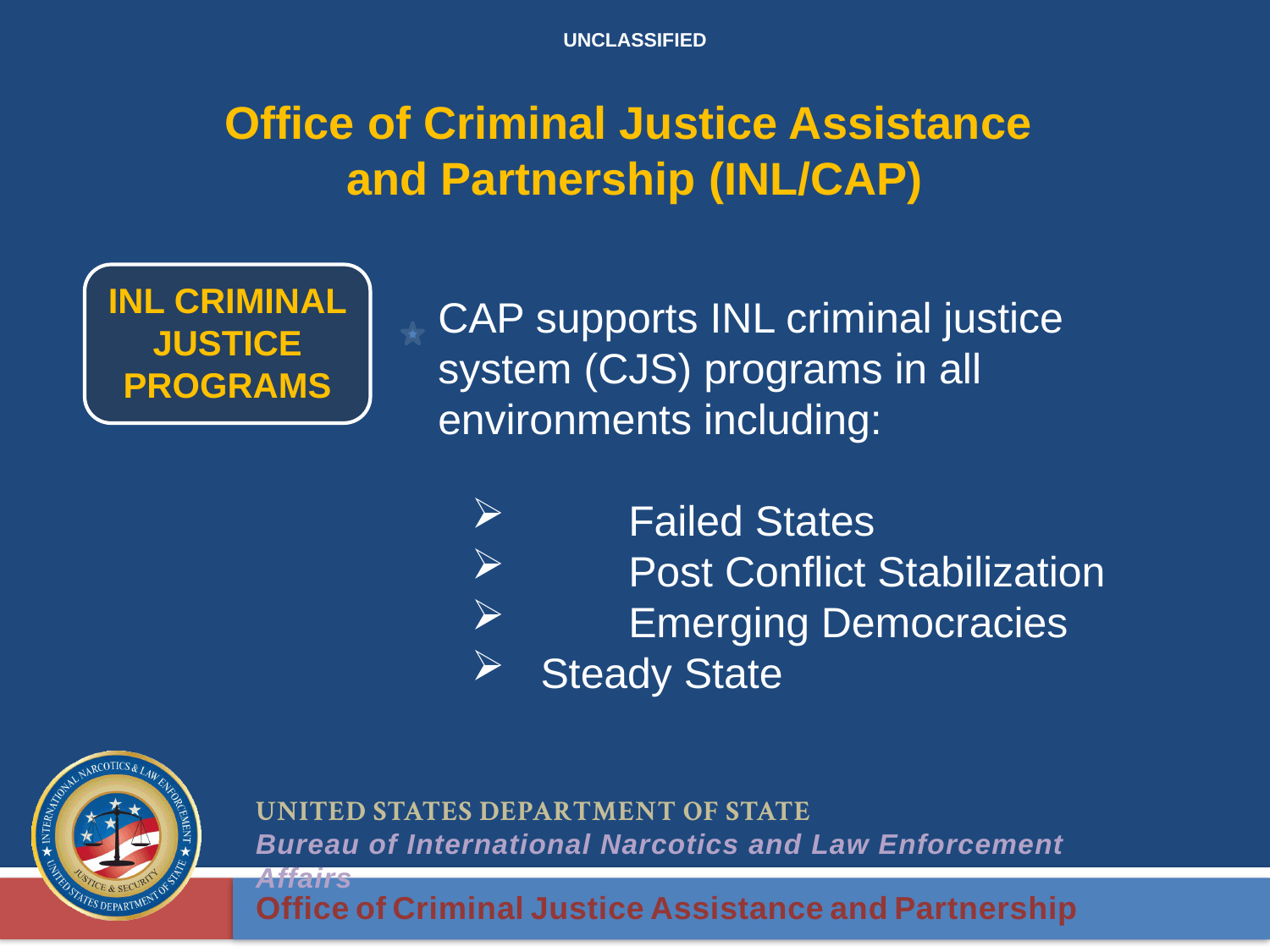

Office of Criminal Justice Assistance
and Partnership (INL/CAP)
INL Criminal Justice Programs
CAP supports INL criminal justice system (CJS) programs in all environments including:

 	Failed States
 	Post Conflict Stabilization
 	Emerging Democracies
   Steady State